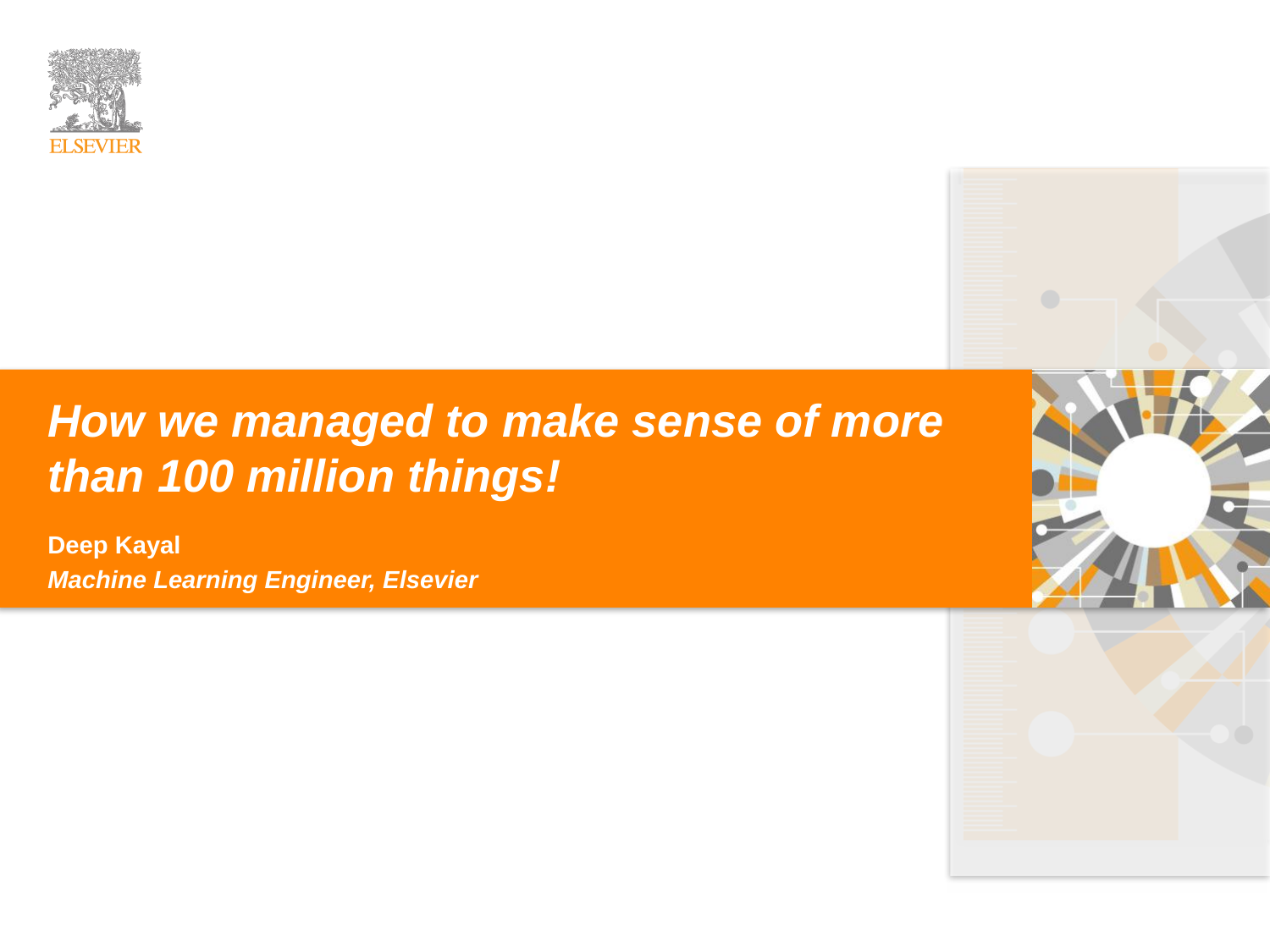

# How we managed to make sense of more than 100 million things!
Deep Kayal
Machine Learning Engineer, Elsevier